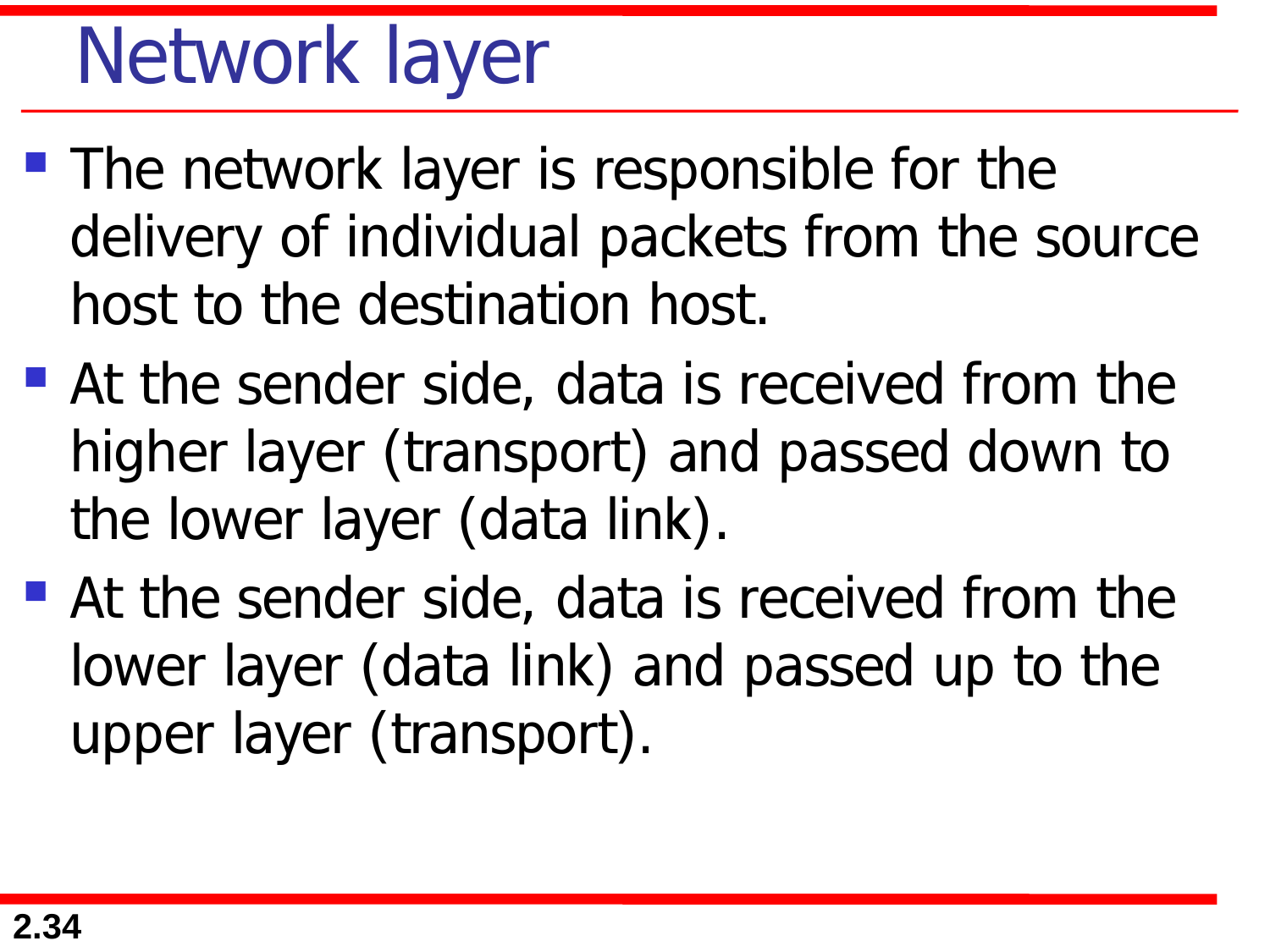

# Network layer

The network layer is responsible for the delivery of individual packets from the source host to the destination host.
At the sender side, data is received from the higher layer (transport) and passed down to the lower layer (data link).
At the sender side, data is received from the lower layer (data link) and passed up to the upper layer (transport).

2.34